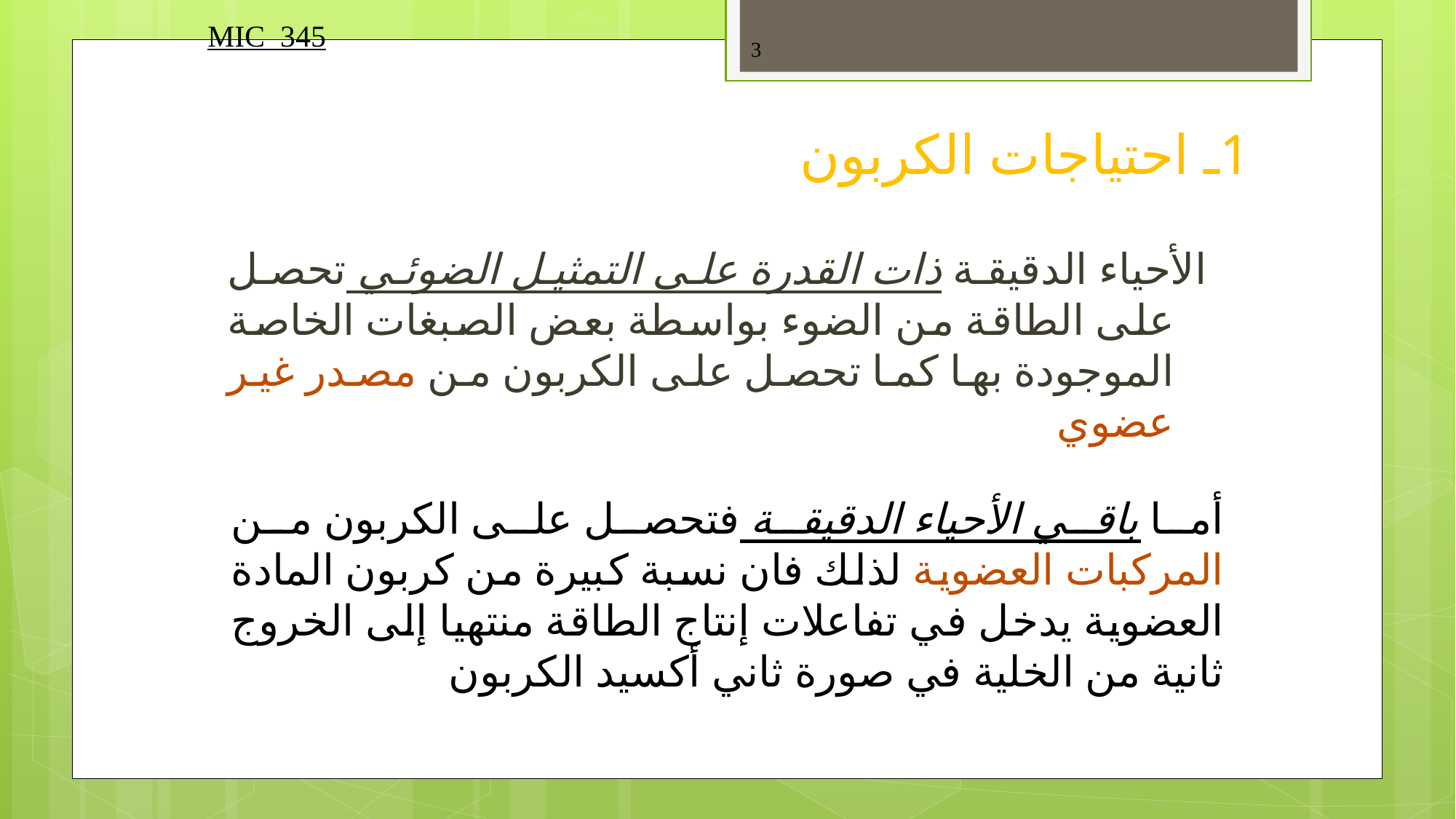

MIC  345
3
1ـ احتياجات الكربون
الأحياء الدقيقة ذات القدرة على التمثيل الضوئي تحصل على الطاقة من الضوء بواسطة بعض الصبغات الخاصة الموجودة بها كما تحصل على الكربون من مصدر غير عضوي

أما باقي الأحياء الدقيقة فتحصل على الكربون من المركبات العضوية لذلك فان نسبة كبيرة من كربون المادة العضوية يدخل في تفاعلات إنتاج الطاقة منتهيا إلى الخروج ثانية من الخلية في صورة ثاني أكسيد الكربون